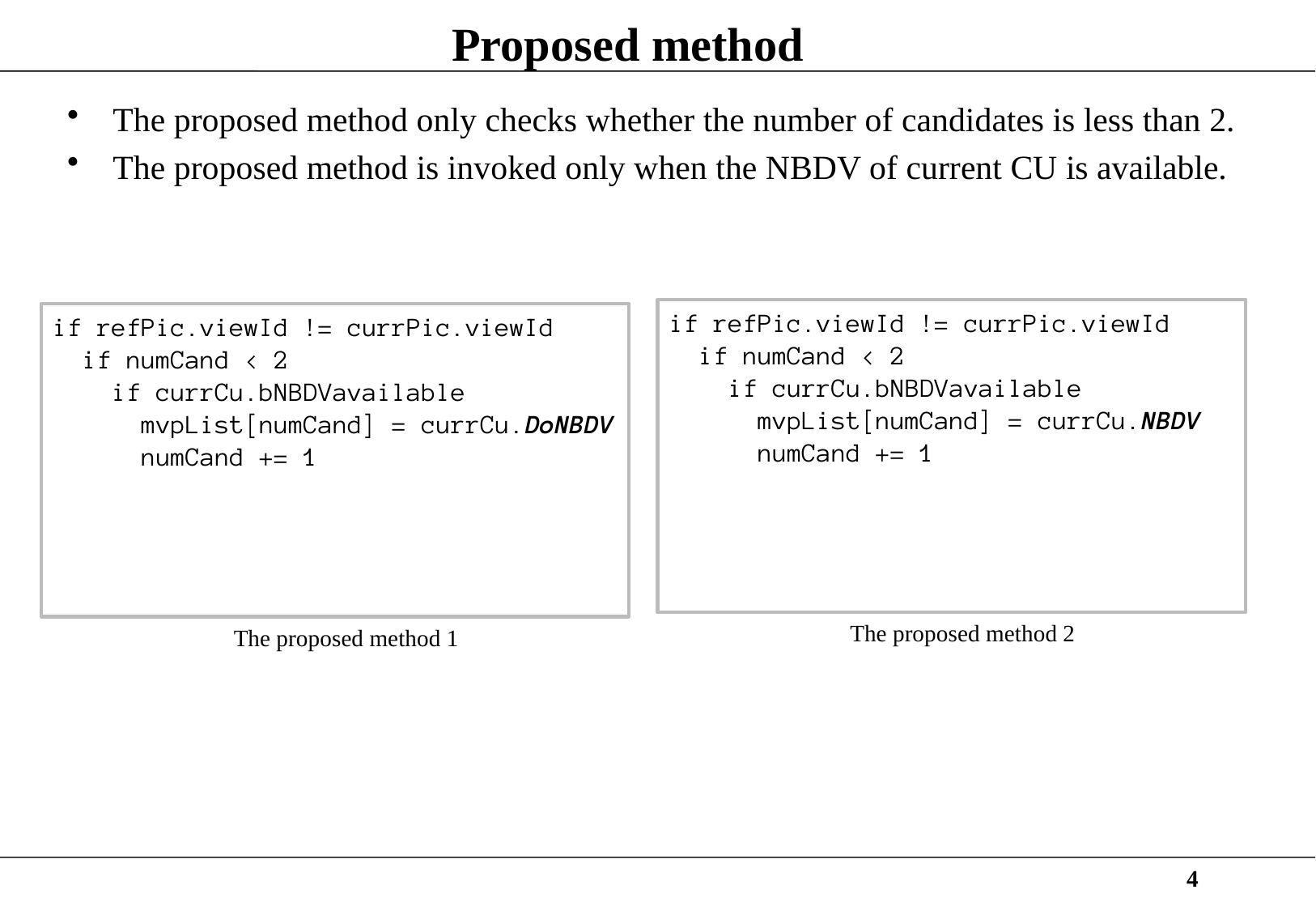

# Proposed method
The proposed method only checks whether the number of candidates is less than 2.
The proposed method is invoked only when the NBDV of current CU is available.

if refPic.viewId != currPic.viewId
  if numCand < 2
    if currCu.bNBDVavailable
      mvpList[numCand] = currCu.NBDV
      numCand += 1
if refPic.viewId != currPic.viewId
  if numCand < 2
    if currCu.bNBDVavailable
      mvpList[numCand] = currCu.DoNBDV
      numCand += 1
The proposed method 2
The proposed method 1
4